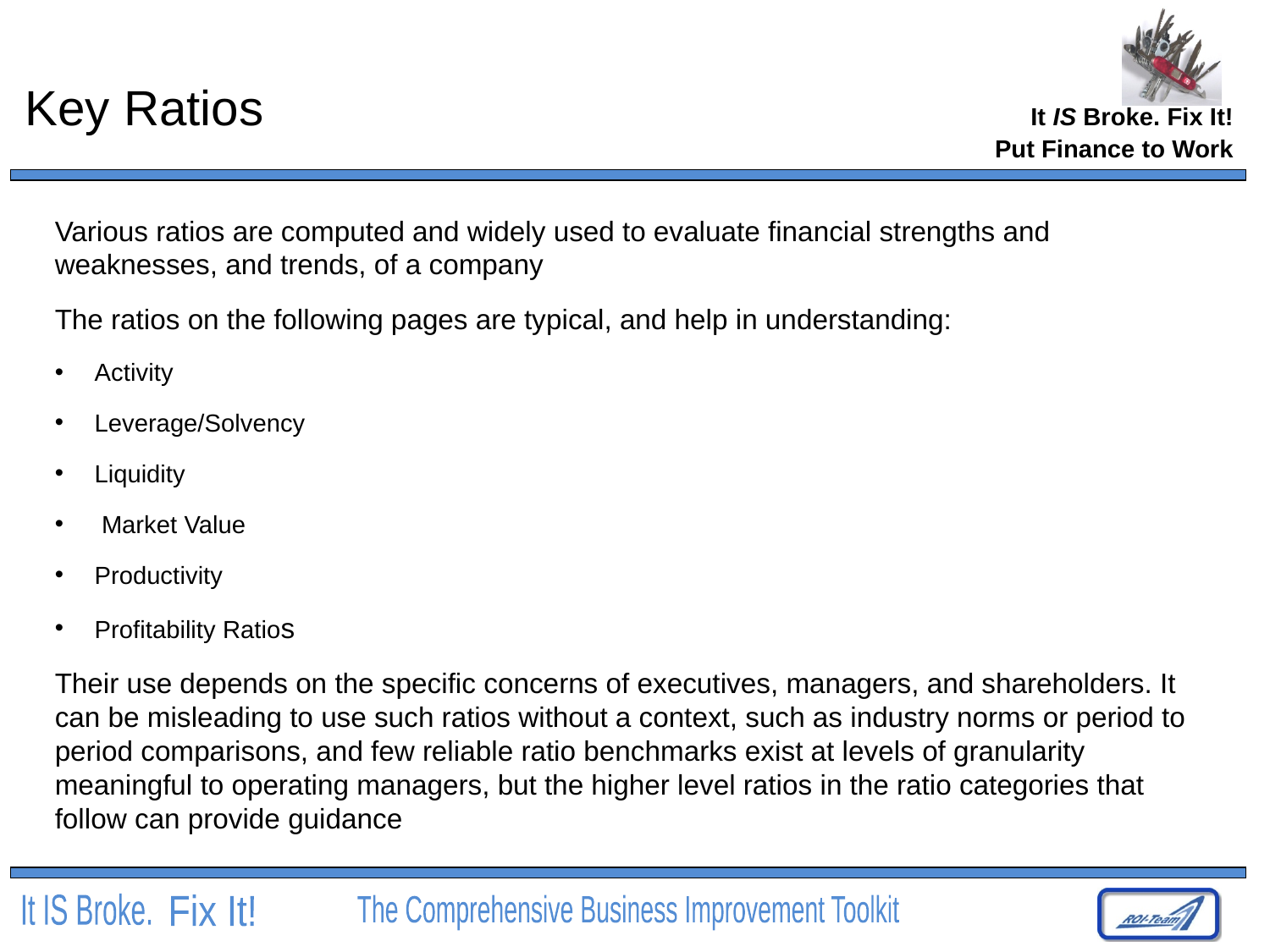

# Key Ratios
Put Finance to Work
Various ratios are computed and widely used to evaluate financial strengths and weaknesses, and trends, of a company
The ratios on the following pages are typical, and help in understanding:
Activity
Leverage/Solvency
Liquidity
 Market Value
Productivity
Profitability Ratios
Their use depends on the specific concerns of executives, managers, and shareholders. It can be misleading to use such ratios without a context, such as industry norms or period to period comparisons, and few reliable ratio benchmarks exist at levels of granularity meaningful to operating managers, but the higher level ratios in the ratio categories that follow can provide guidance